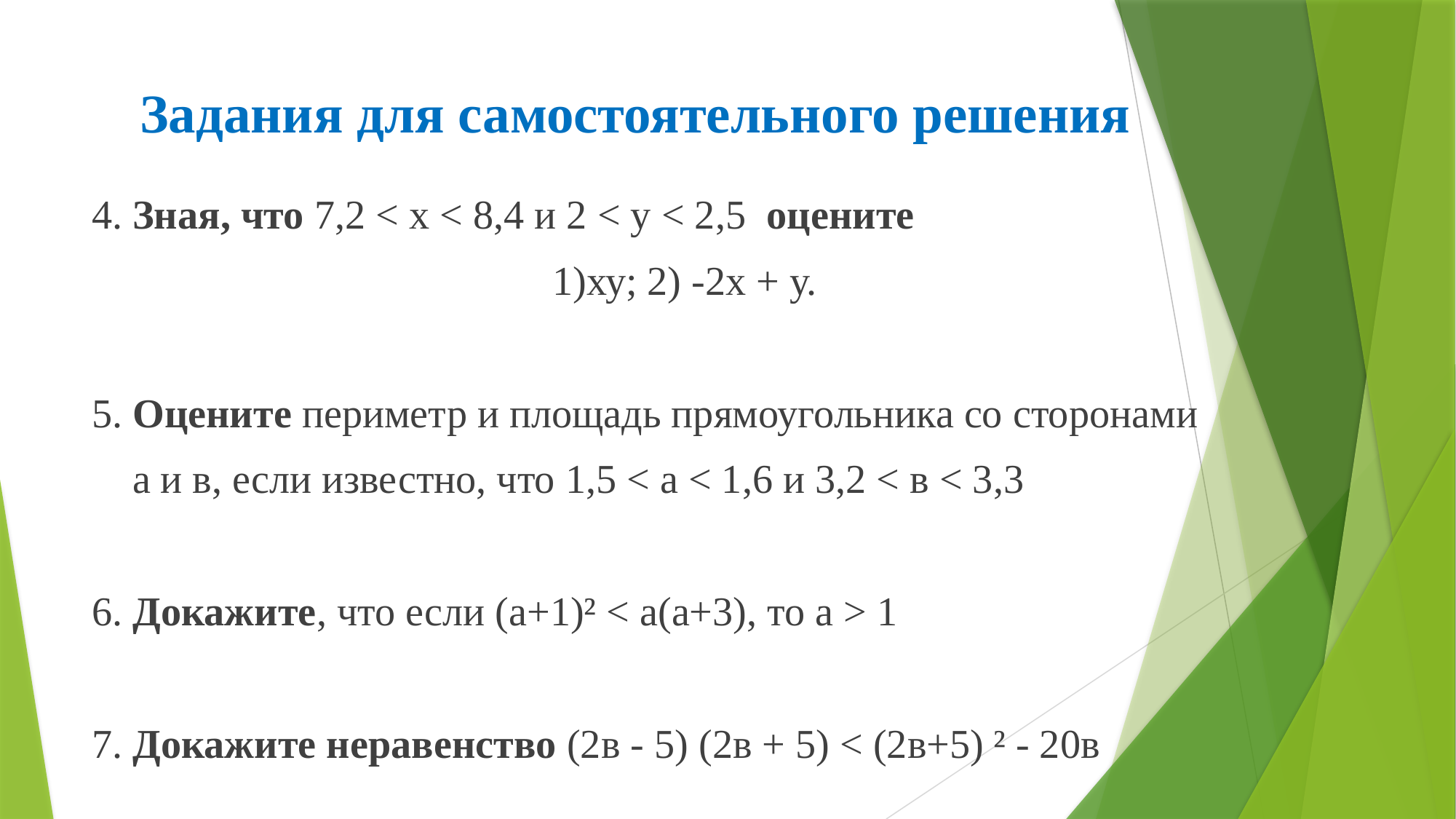

# Задания для самостоятельного решения
4. Зная, что 7,2 < х < 8,4 и 2 < у < 2,5  оцените
1)ху; 2) -2х + у.

5. Оцените периметр и площадь прямоугольника со сторонами
    а и в, если известно, что 1,5 < а < 1,6 и 3,2 < в < 3,3

6. Докажите, что если (а+1)² < а(а+3), то а > 1

7. Докажите неравенство (2в - 5) (2в + 5) < (2в+5) ² - 20в